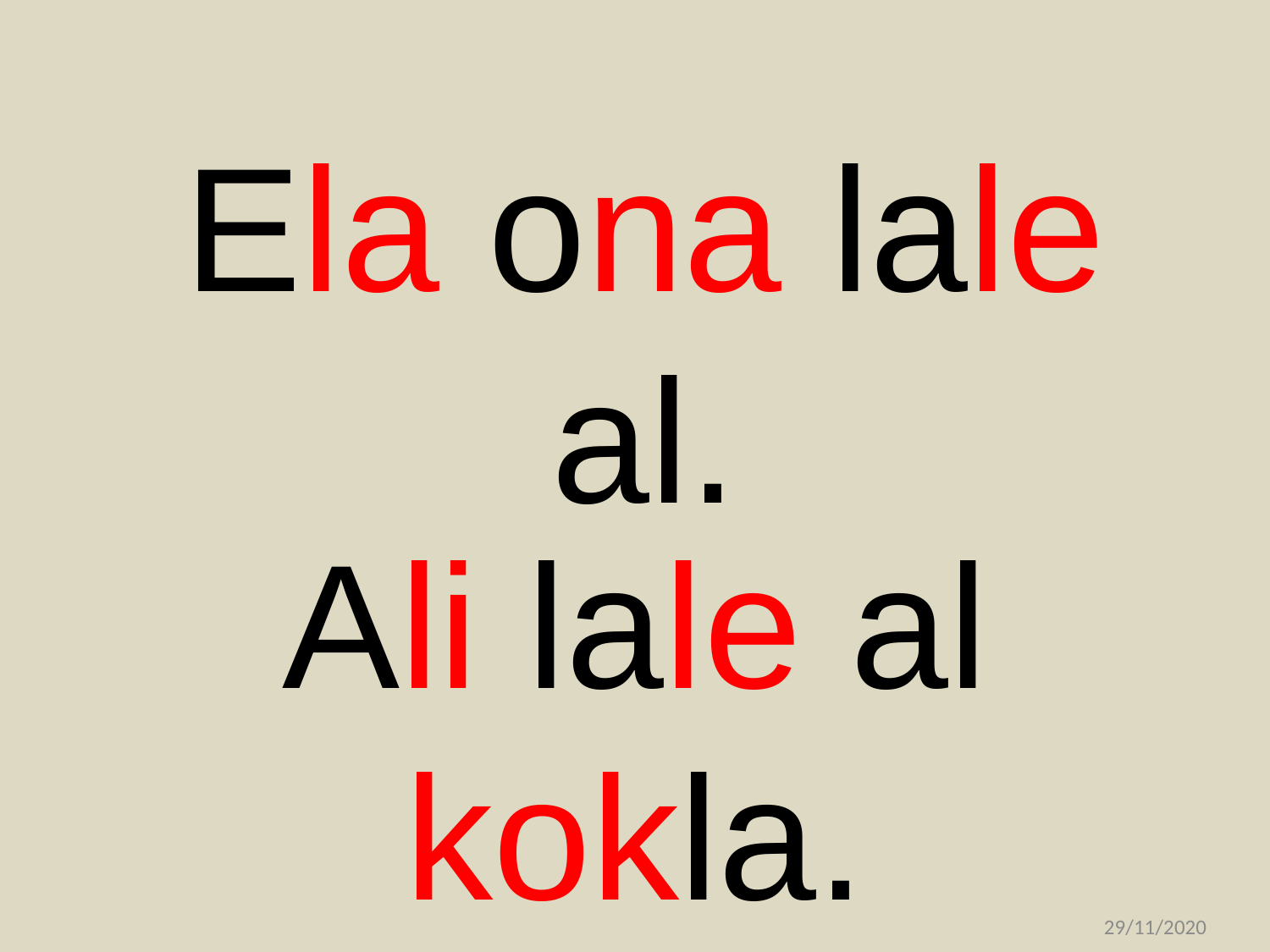

Ela ona lale al.
Ali lale al kokla.
29/11/2020